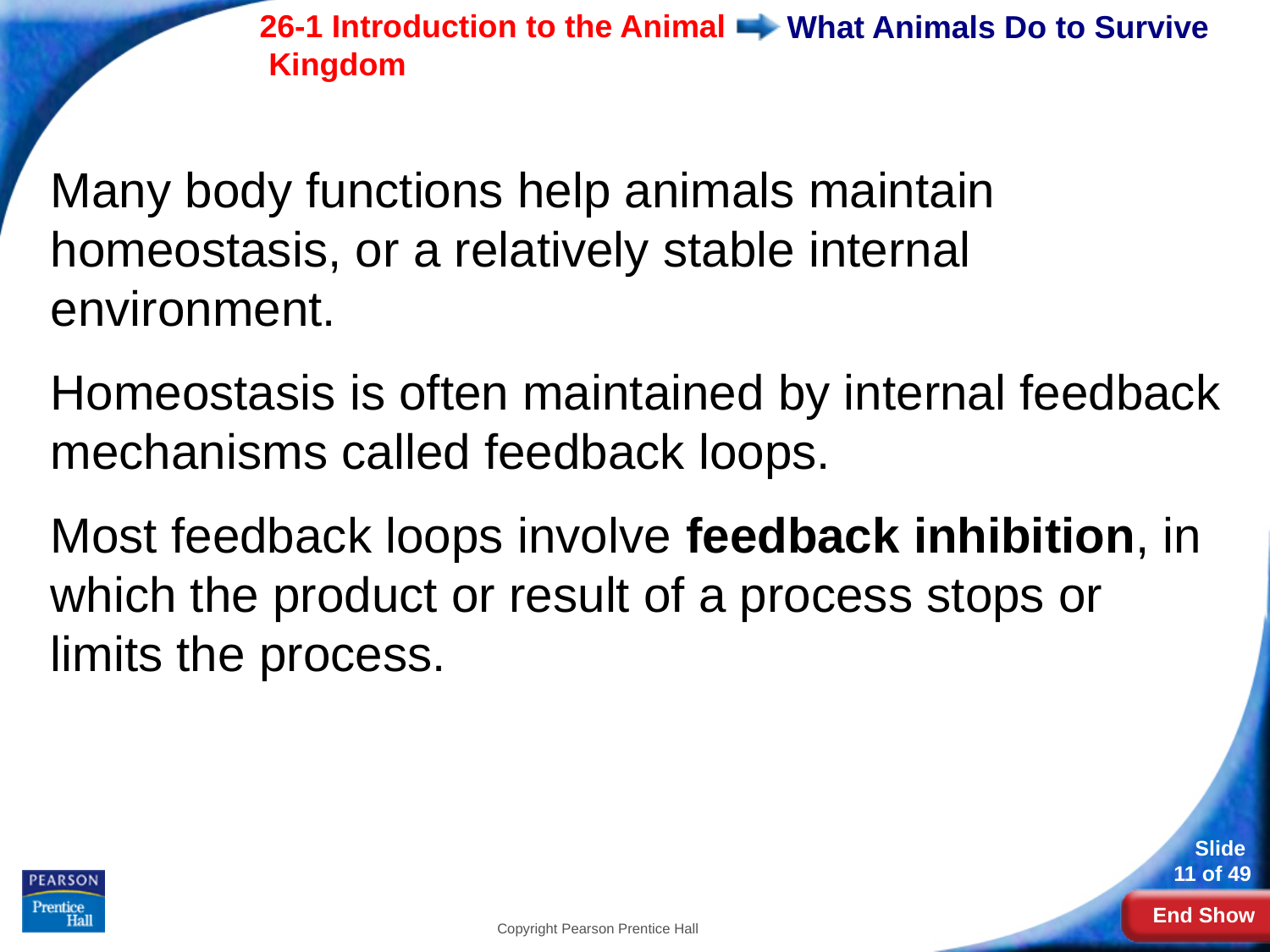

# What Animals Do to Survive
Many body functions help animals maintain homeostasis, or a relatively stable internal environment.
Homeostasis is often maintained by internal feedback mechanisms called feedback loops.
Most feedback loops involve feedback inhibition, in which the product or result of a process stops or limits the process.
Copyright Pearson Prentice Hall